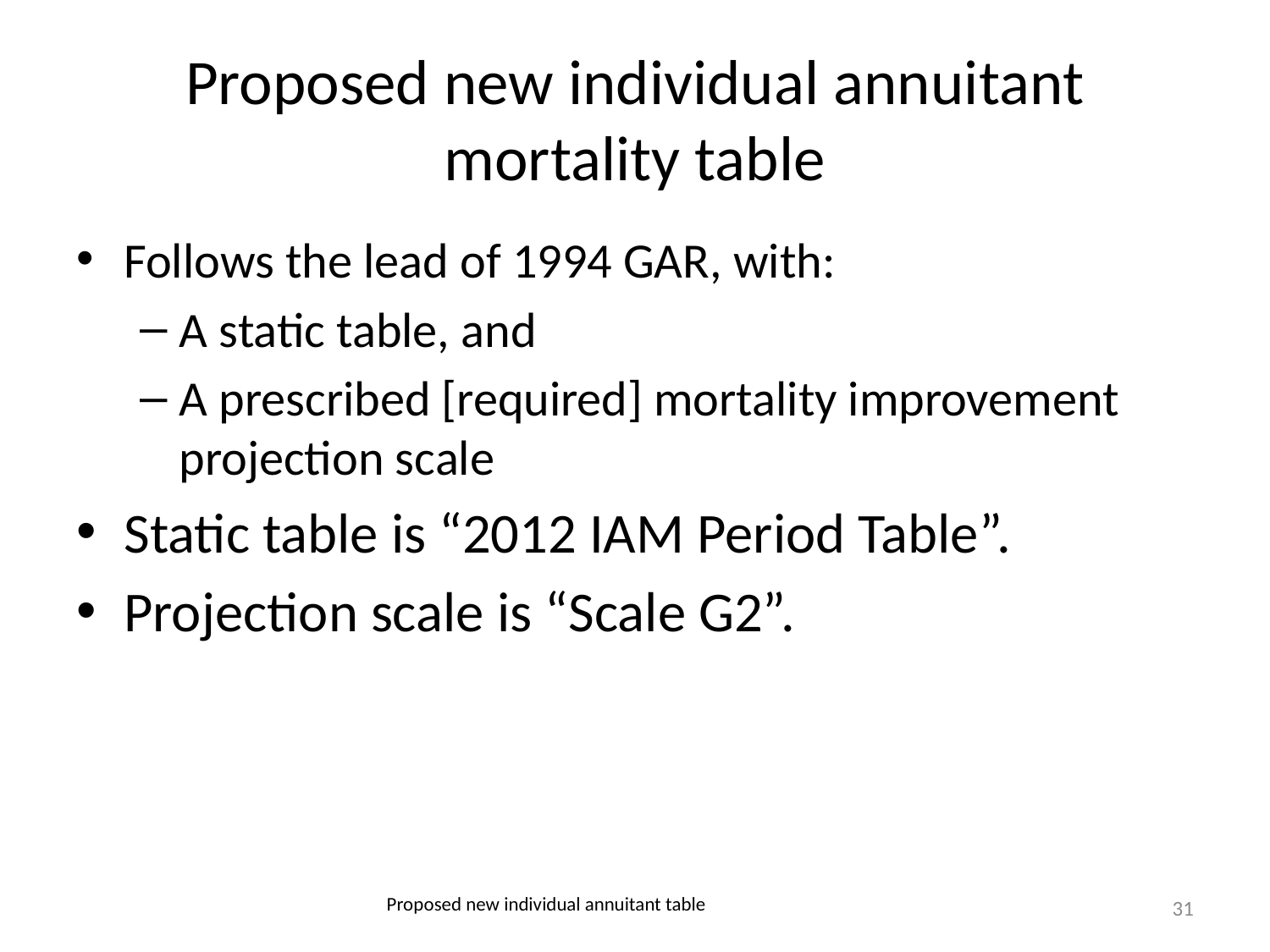

# Proposed new individual annuitant mortality table
Follows the lead of 1994 GAR, with:
A static table, and
A prescribed [required] mortality improvement projection scale
Static table is “2012 IAM Period Table”.
Projection scale is “Scale G2”.

31
Proposed new individual annuitant table